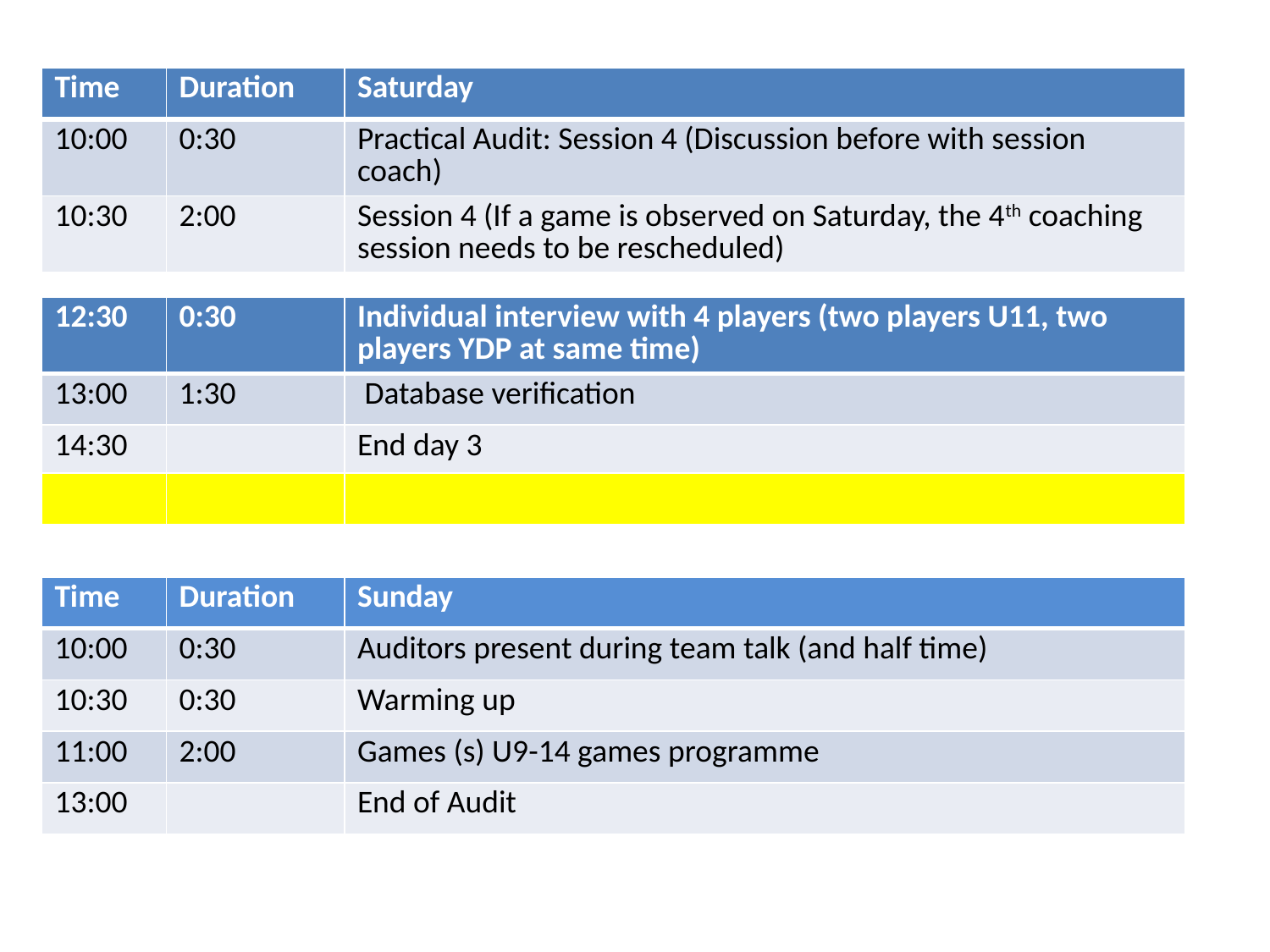

| Time | Duration | Saturday |
| --- | --- | --- |
| 10:00 | 0:30 | Practical Audit: Session 4 (Discussion before with session coach) |
| 10:30 | 2:00 | Session 4 (If a game is observed on Saturday, the 4th coaching session needs to be rescheduled) |
| 12:30 | 0:30 | Individual interview with 4 players (two players U11, two players YDP at same time) |
| --- | --- | --- |
| 13:00 | 1:30 | Database verification |
| 14:30 |  | End day 3 |
|  |  |  |
| Time | Duration | Sunday |
| --- | --- | --- |
| 10:00 | 0:30 | Auditors present during team talk (and half time) |
| 10:30 | 0:30 | Warming up |
| 11:00 | 2:00 | Games (s) U9-14 games programme |
| 13:00 |  | End of Audit |